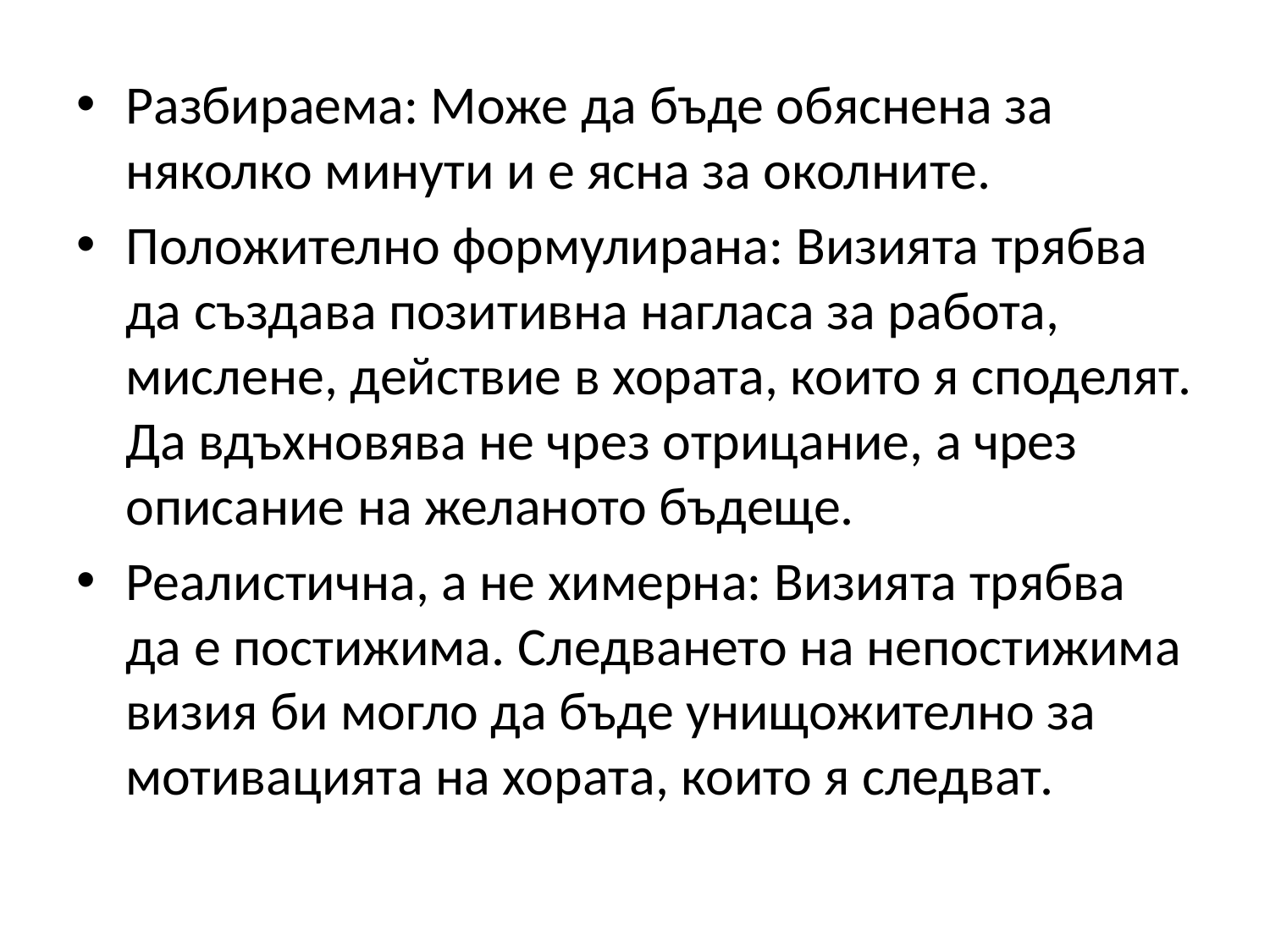

Разбираема: Може да бъде обяснена за няколко минути и е ясна за околните.
Положително формулирана: Визията трябва да създава позитивна нагласа за работа, мислене, действие в хората, които я споделят. Да вдъхновява не чрез отрицание, а чрез описание на желаното бъдеще.
Реалистична, а не химерна: Визията трябва да е постижима. Следването на непостижима визия би могло да бъде унищожително за мотивацията на хората, които я следват.